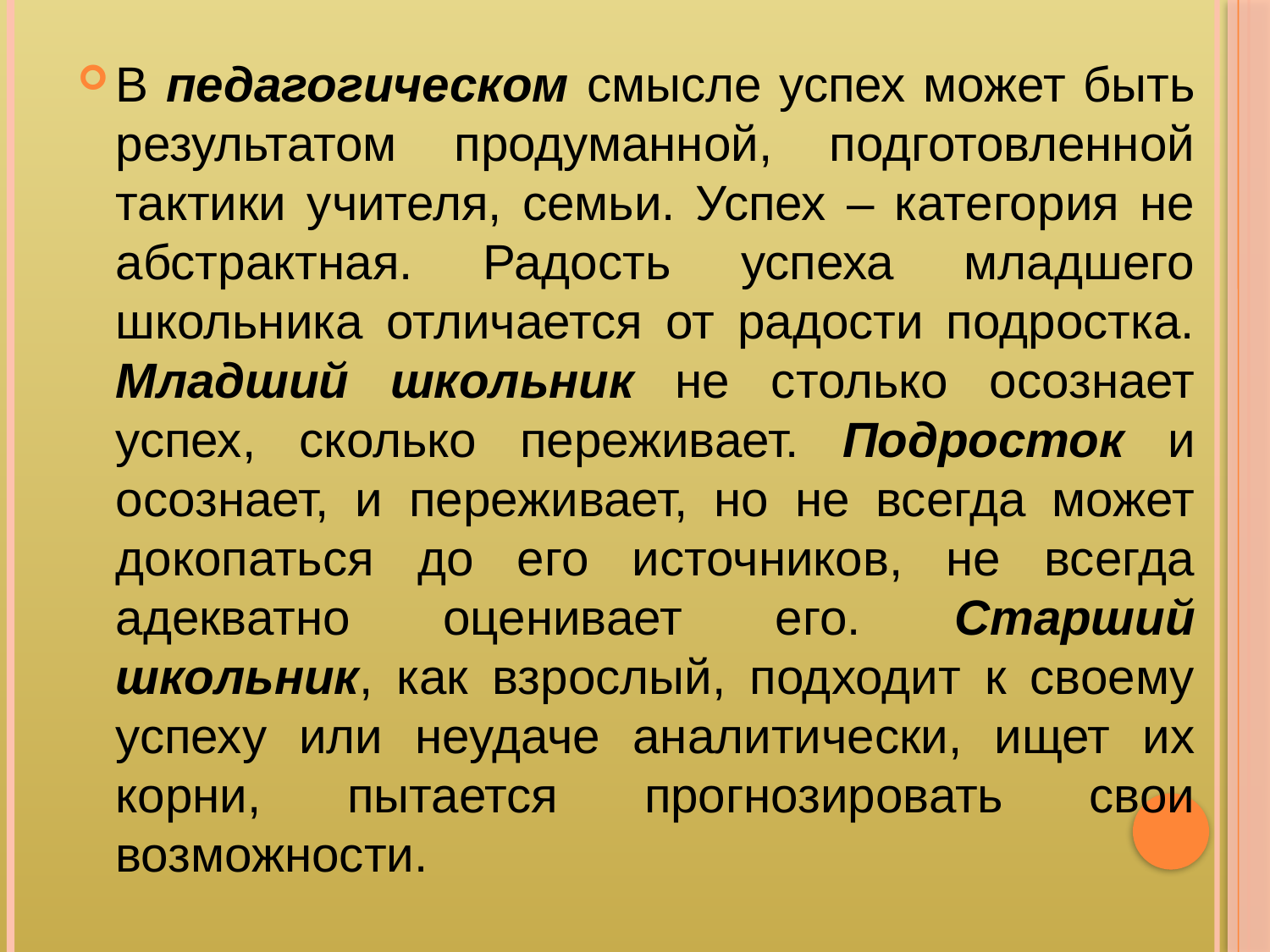

В педагогическом смысле успех может быть результатом продуманной, подготовленной тактики учителя, семьи. Успех – категория не абстрактная. Радость успеха младшего школьника отличается от радости подростка. Младший школьник не столько осознает успех, сколько переживает. Подросток и осознает, и переживает, но не всегда может докопаться до его источников, не всегда адекватно оценивает его. Старший школьник, как взрослый, подходит к своему успеху или неудаче аналитически, ищет их корни, пытается прогнозировать свои возможности.